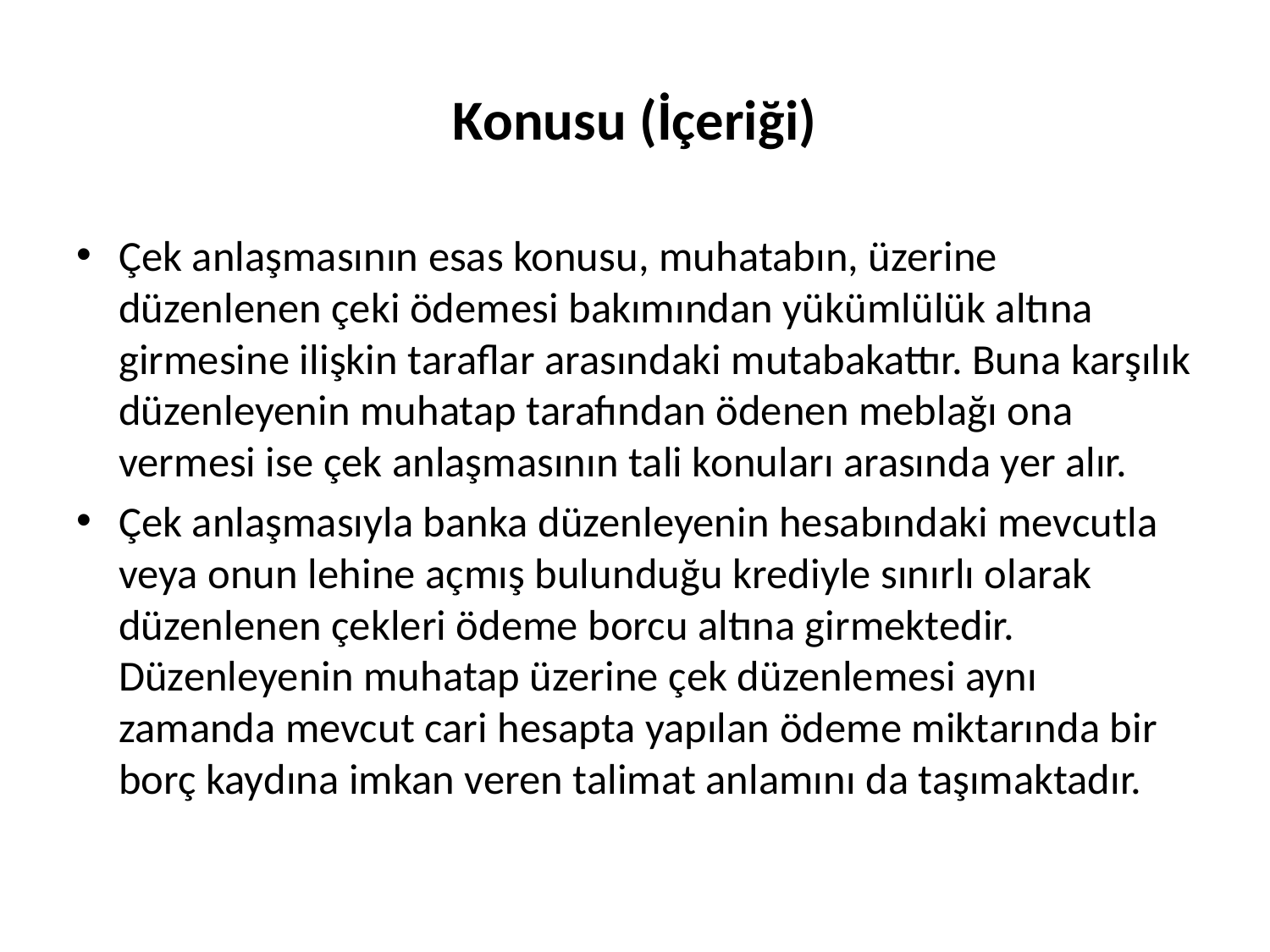

# Konusu (İçeriği)
Çek anlaşmasının esas konusu, muhatabın, üzerine düzenlenen çeki ödemesi bakımından yükümlülük altına girmesine ilişkin taraflar arasındaki mutabakattır. Buna karşılık düzenleyenin muhatap tarafından ödenen meblağı ona vermesi ise çek anlaşmasının tali konuları arasında yer alır.
Çek anlaşmasıyla banka düzenleyenin hesabındaki mevcutla veya onun lehine açmış bulunduğu krediyle sınırlı olarak düzenlenen çekleri ödeme borcu altına girmektedir. Düzenleyenin muhatap üzerine çek düzenlemesi aynı zamanda mevcut cari hesapta yapılan ödeme miktarında bir borç kaydına imkan veren talimat anlamını da taşımaktadır.